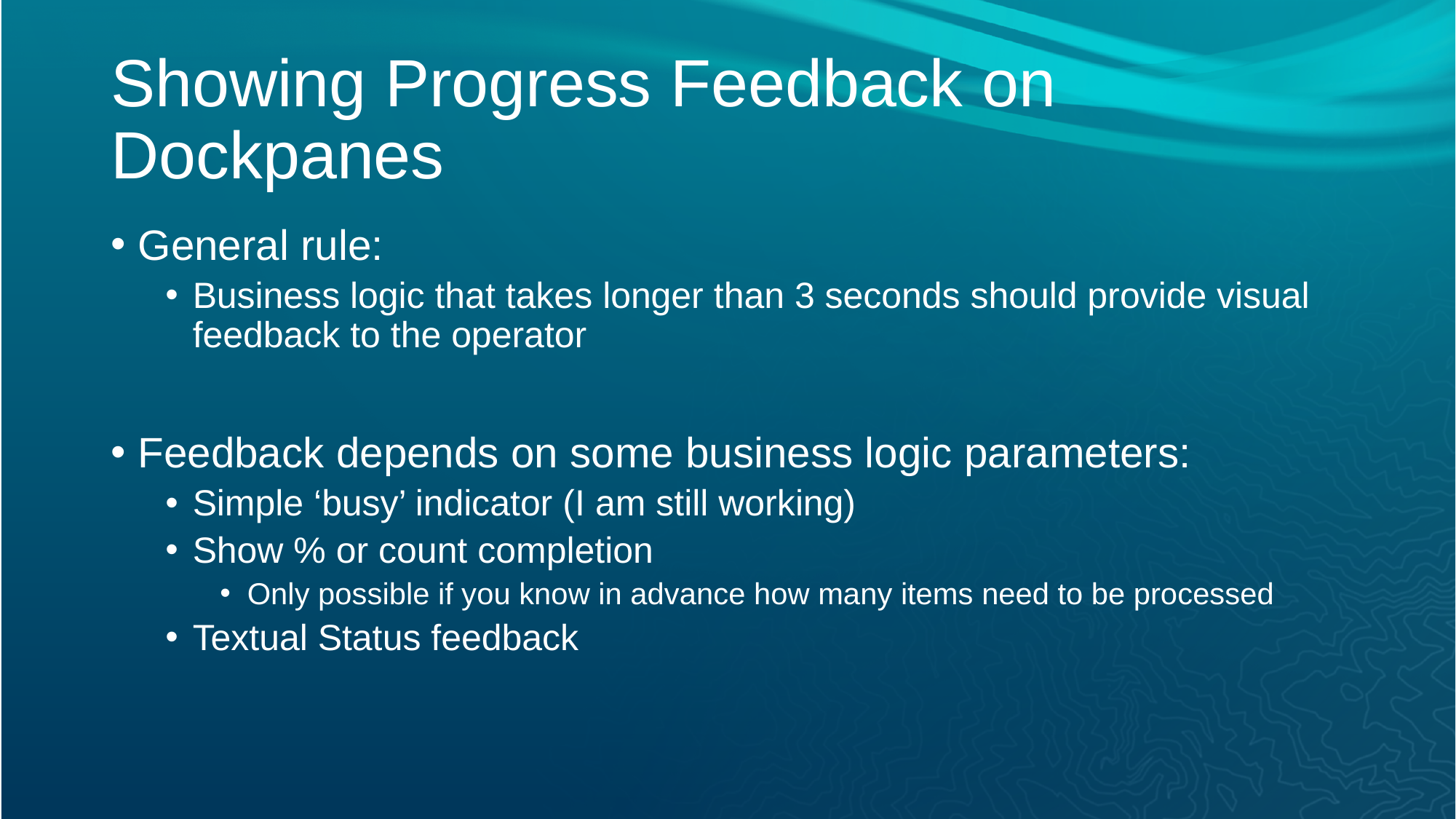

# Showing Progress Feedback on Dockpanes
General rule:
Business logic that takes longer than 3 seconds should provide visual feedback to the operator

Feedback depends on some business logic parameters:
Simple ‘busy’ indicator (I am still working)
Show % or count completion
Only possible if you know in advance how many items need to be processed
Textual Status feedback